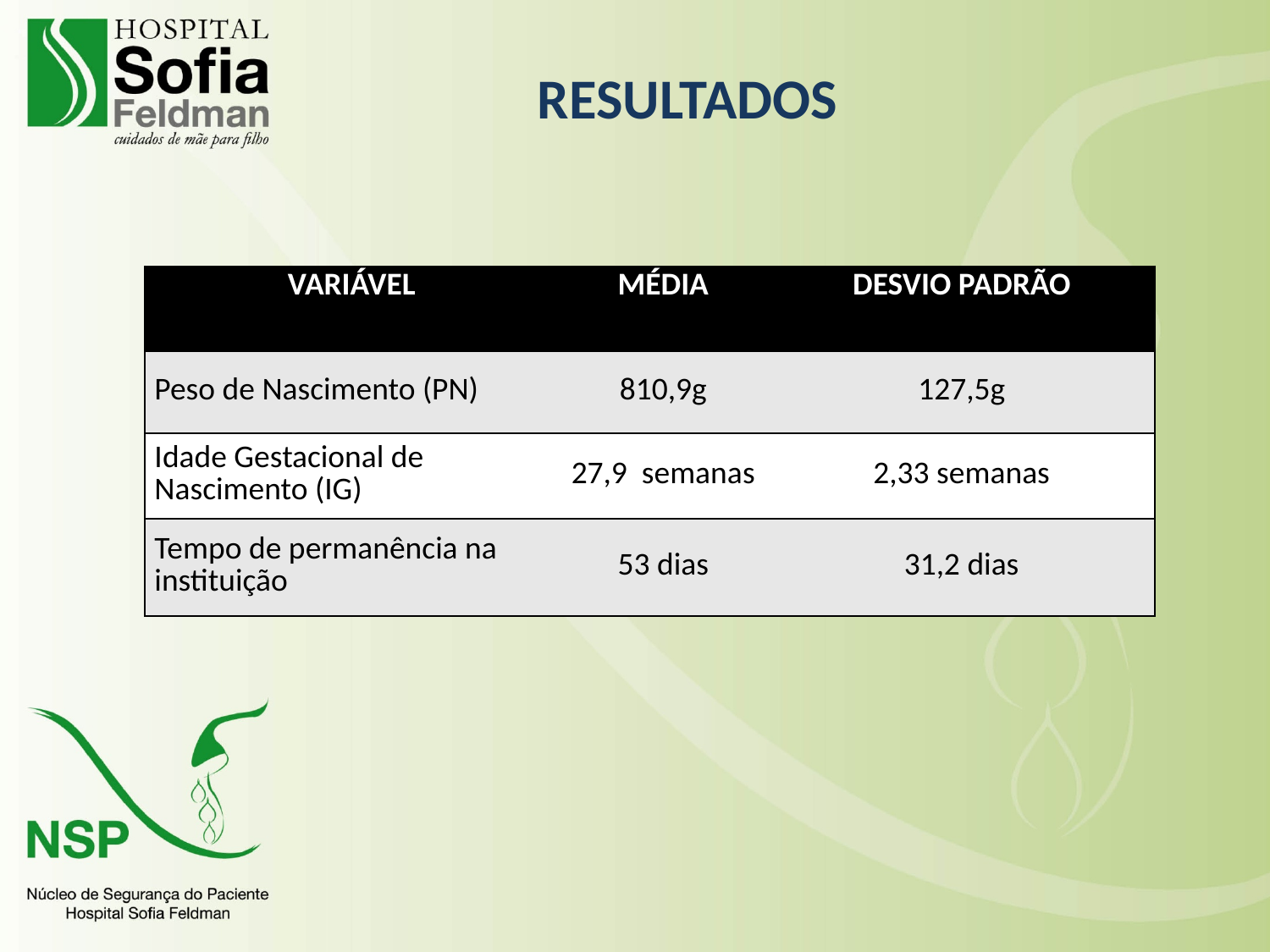

RESULTADOS
| VARIÁVEL | MÉDIA | DESVIO PADRÃO |
| --- | --- | --- |
| Peso de Nascimento (PN) | 810,9g | 127,5g |
| Idade Gestacional de Nascimento (IG) | 27,9 semanas | 2,33 semanas |
| Tempo de permanência na instituição | 53 dias | 31,2 dias |